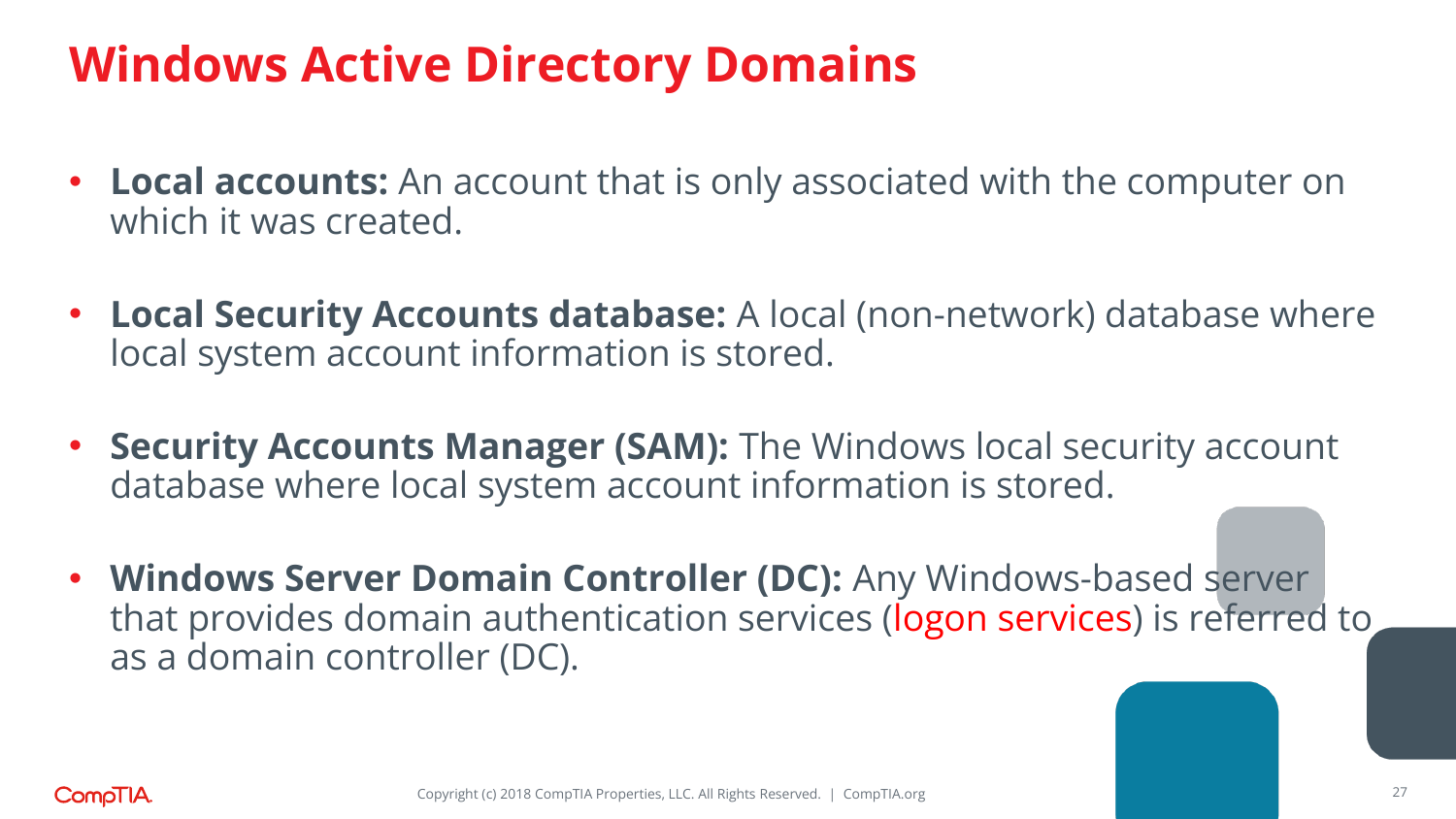

# Windows Active Directory Domains
Local accounts: An account that is only associated with the computer on which it was created.

Local Security Accounts database: A local (non-network) database where local system account information is stored.

Security Accounts Manager (SAM): The Windows local security account database where local system account information is stored.

Windows Server Domain Controller (DC): Any Windows-based server that provides domain authentication services (logon services) is referred to as a domain controller (DC).

27